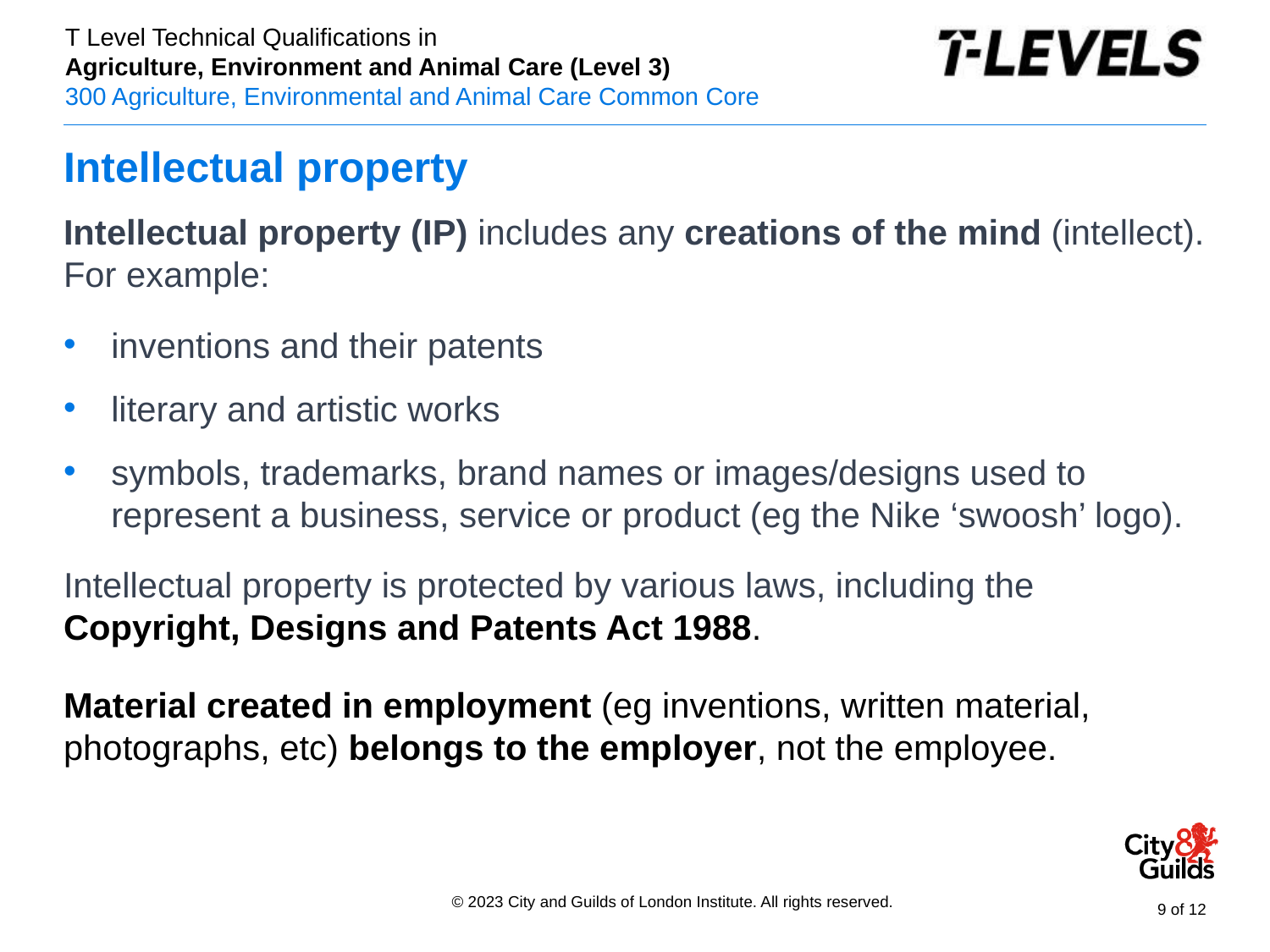

# Intellectual property
Intellectual property (IP) includes any creations of the mind (intellect). For example:
inventions and their patents
literary and artistic works
symbols, trademarks, brand names or images/designs used to represent a business, service or product (eg the Nike ‘swoosh’ logo).
Intellectual property is protected by various laws, including the Copyright, Designs and Patents Act 1988.
Material created in employment (eg inventions, written material, photographs, etc) belongs to the employer, not the employee.